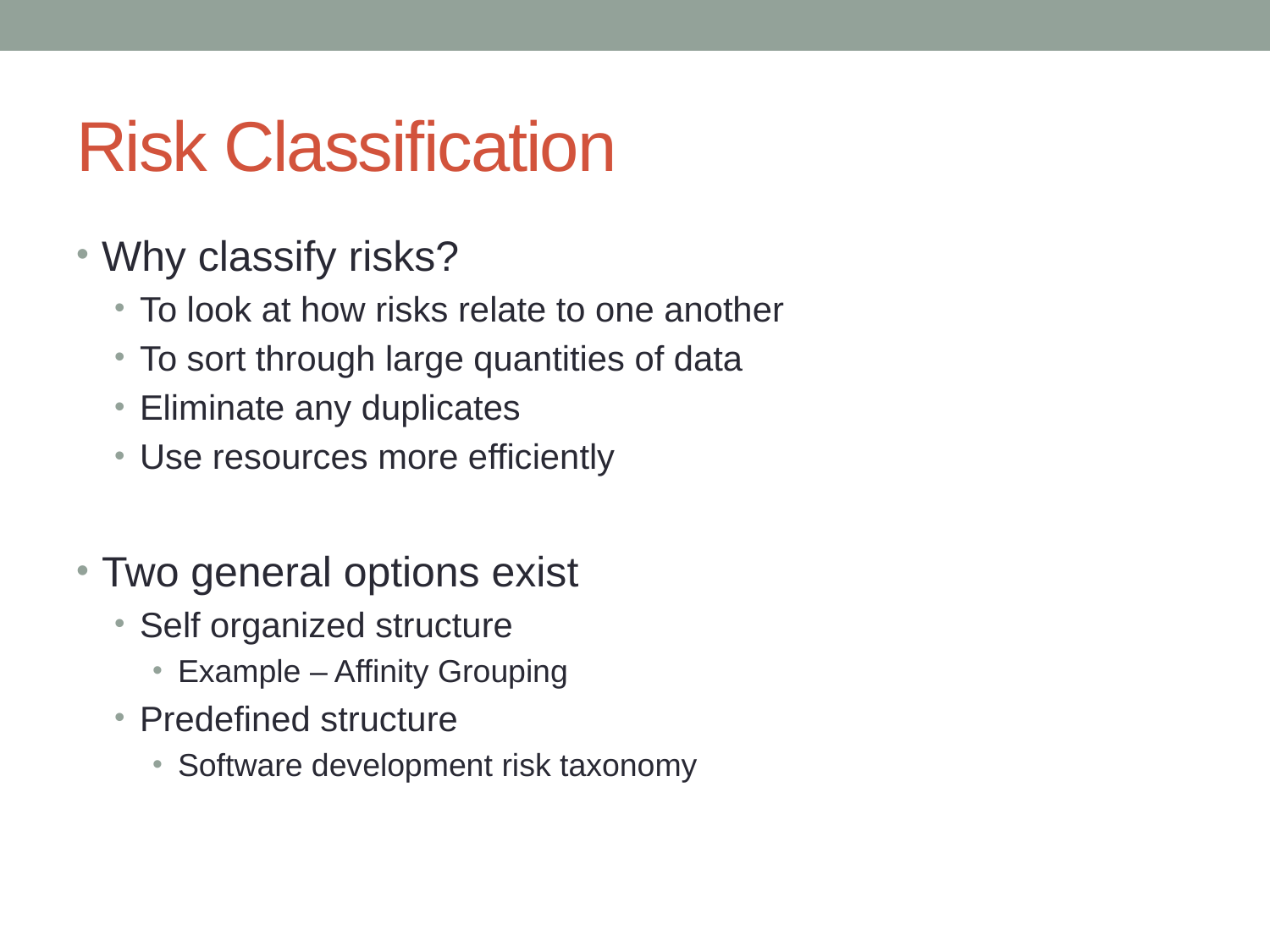

# Risk Classification
Why classify risks?
To look at how risks relate to one another
To sort through large quantities of data
Eliminate any duplicates
Use resources more efficiently

Two general options exist
Self organized structure
Example – Affinity Grouping
Predefined structure
Software development risk taxonomy